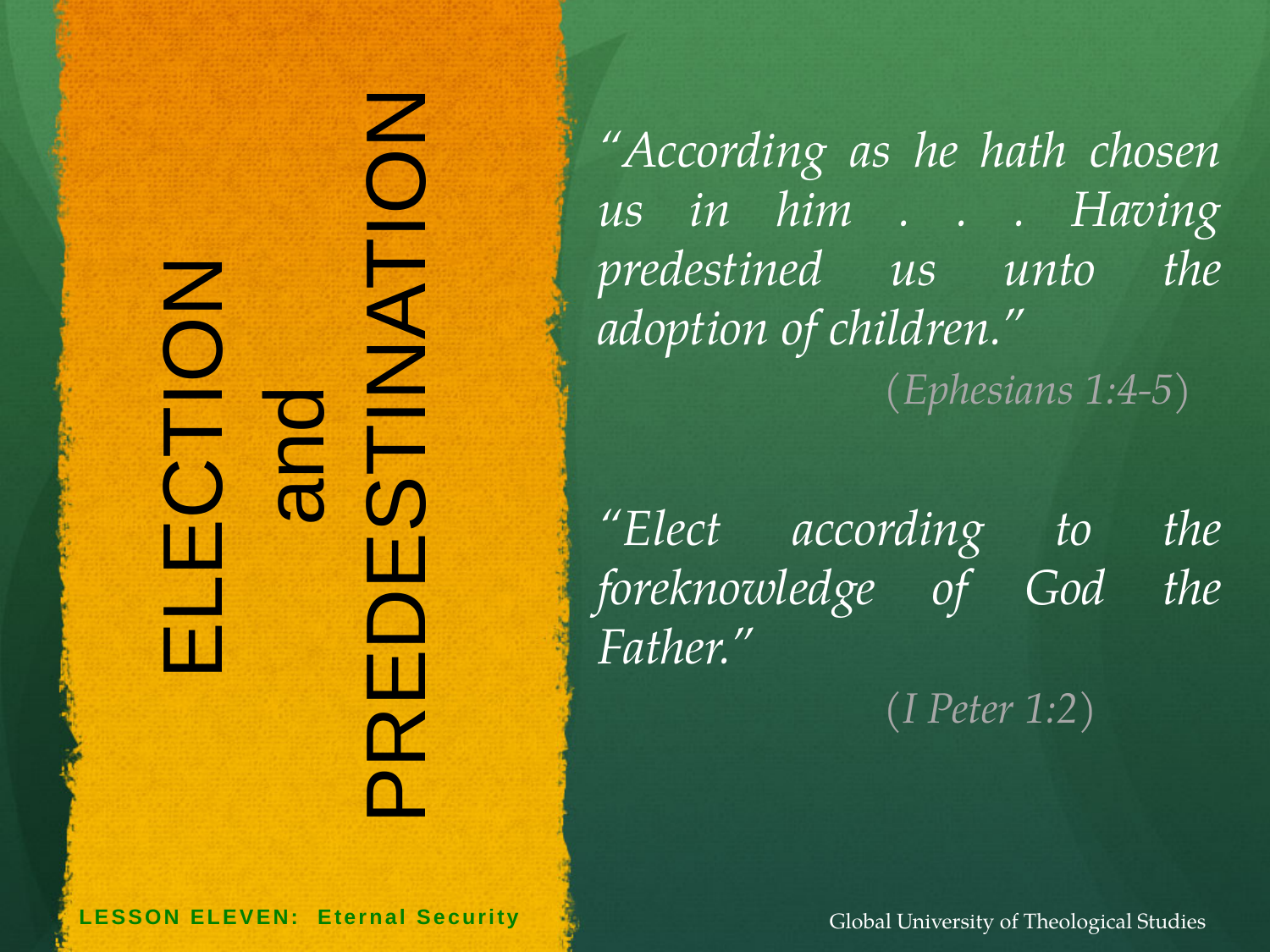

ELECTION
and
PREDESTINATION
“According as he hath chosen us in him . . . Having predestined us unto the adoption of children.”
    		   (Ephesians 1:4-5)
“Elect according to the foreknowledge of God the Father.”
    		   (I Peter 1:2)
LESSON ELEVEN:  Eternal Security
Global University of Theological Studies